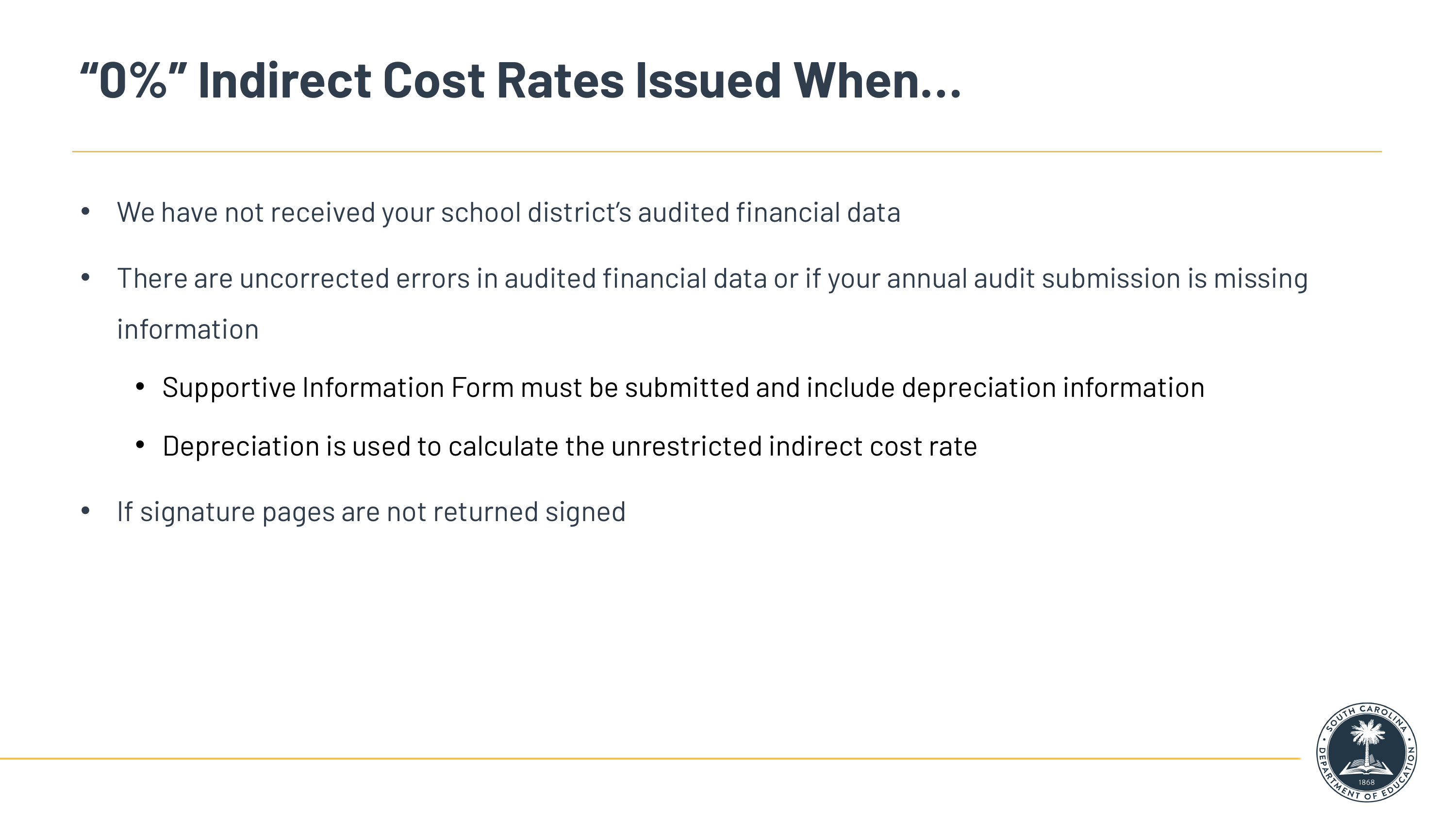

# “0%” Indirect Cost Rates Issued When…
We have not received your school district’s audited financial data
There are uncorrected errors in audited financial data or if your annual audit submission is missing information
Supportive Information Form must be submitted and include depreciation information
Depreciation is used to calculate the unrestricted indirect cost rate
If signature pages are not returned signed